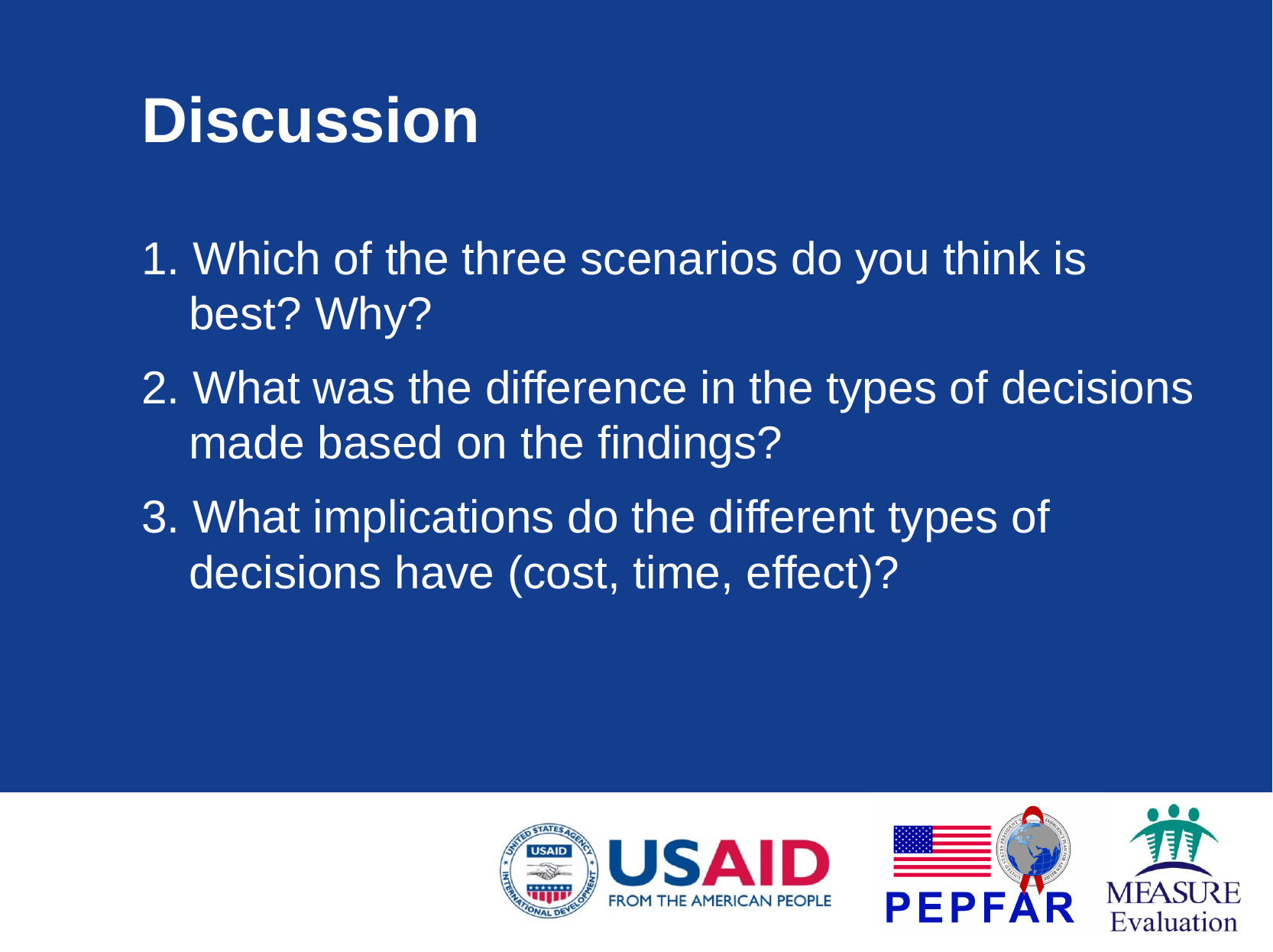

# Discussion
1. Which of the three scenarios do you think is best? Why?
2. What was the difference in the types of decisions made based on the findings?
3. What implications do the different types of decisions have (cost, time, effect)?